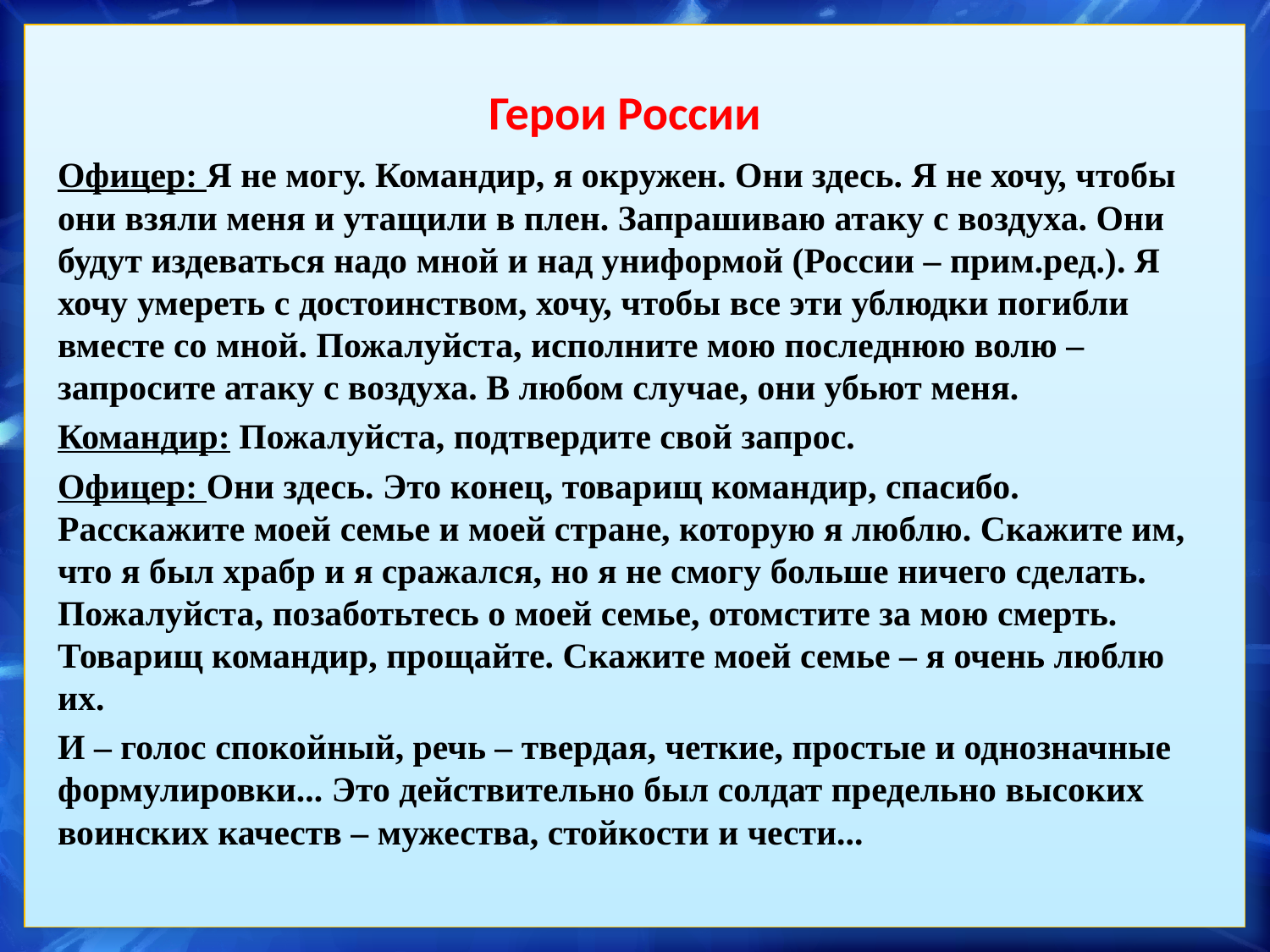

# Герои России
Офицер: Я не могу. Командир, я окружен. Они здесь. Я не хочу, чтобы они взяли меня и утащили в плен. Запрашиваю атаку с воздуха. Они будут издеваться надо мной и над униформой (России – прим.ред.). Я хочу умереть с достоинством, хочу, чтобы все эти ублюдки погибли вместе со мной. Пожалуйста, исполните мою последнюю волю – запросите атаку с воздуха. В любом случае, они убьют меня.
Командир: Пожалуйста, подтвердите свой запрос.
Офицер: Они здесь. Это конец, товарищ командир, спасибо. Расскажите моей семье и моей стране, которую я люблю. Скажите им, что я был храбр и я сражался, но я не смогу больше ничего сделать. Пожалуйста, позаботьтесь о моей семье, отомстите за мою смерть. Товарищ командир, прощайте. Скажите моей семье – я очень люблю их.
И – голос спокойный, речь – твердая, четкие, простые и однозначные формулировки... Это действительно был солдат предельно высоких воинских качеств – мужества, стойкости и чести...